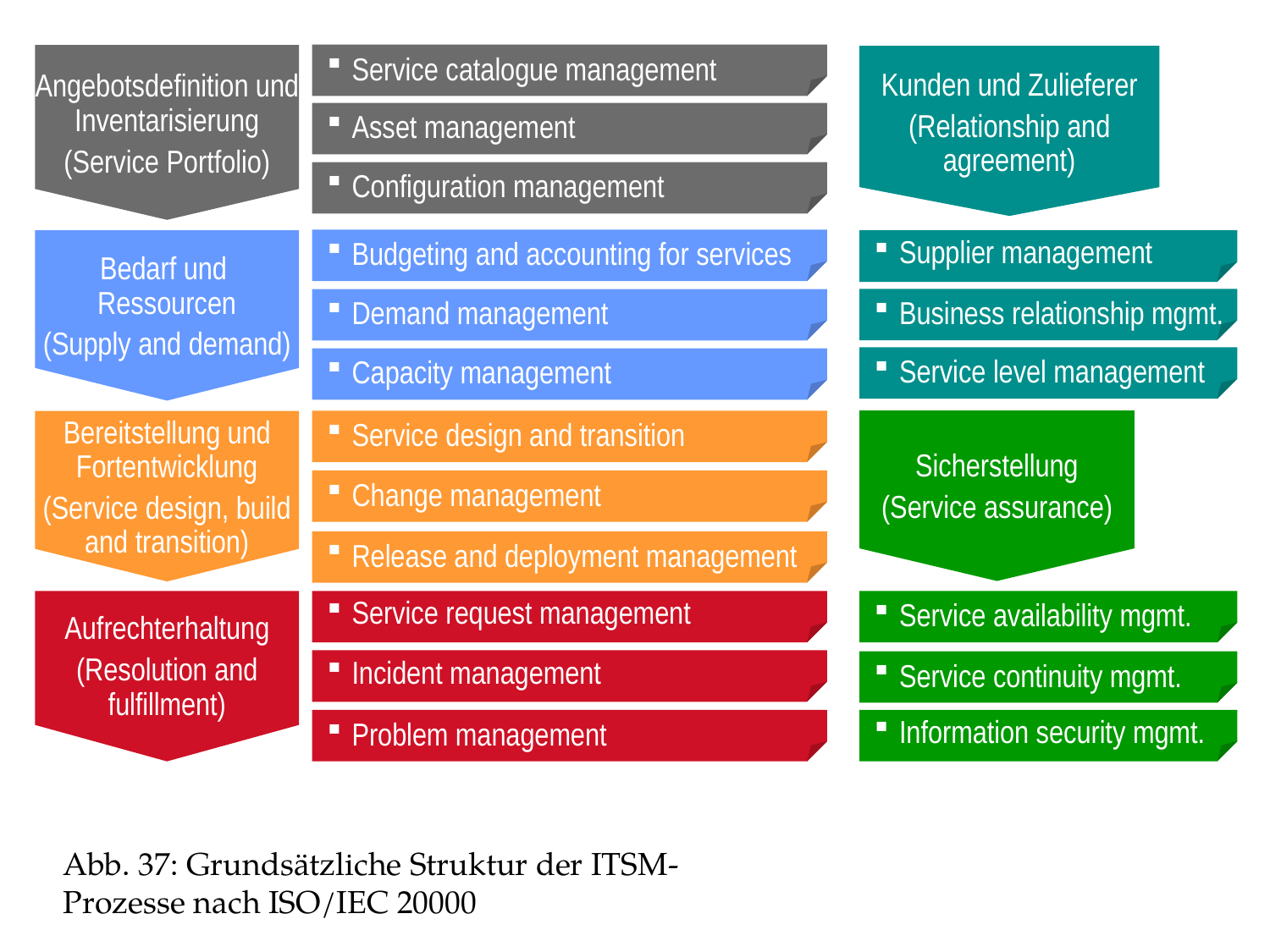

Kunden und Zulieferer
(Relationship and agreement)
Angebotsdefinition und Inventarisierung
(Service Portfolio)
Service catalogue management
Asset management
Configuration management
Bedarf und
Ressourcen
(Supply and demand)
Budgeting and accounting for services
Supplier management
Business relationship mgmt.
Demand management
Service level management
Capacity management
Sicherstellung
(Service assurance)
Bereitstellung und Fortentwicklung
(Service design, build and transition)
Service design and transition
Change management
Release and deployment management
Aufrechterhaltung
(Resolution and fulfillment)
Service request management
Service availability mgmt.
Incident management
Service continuity mgmt.
Information security mgmt.
Problem management
Abb. 37: Grundsätzliche Struktur der ITSM-Prozesse nach ISO/IEC 20000